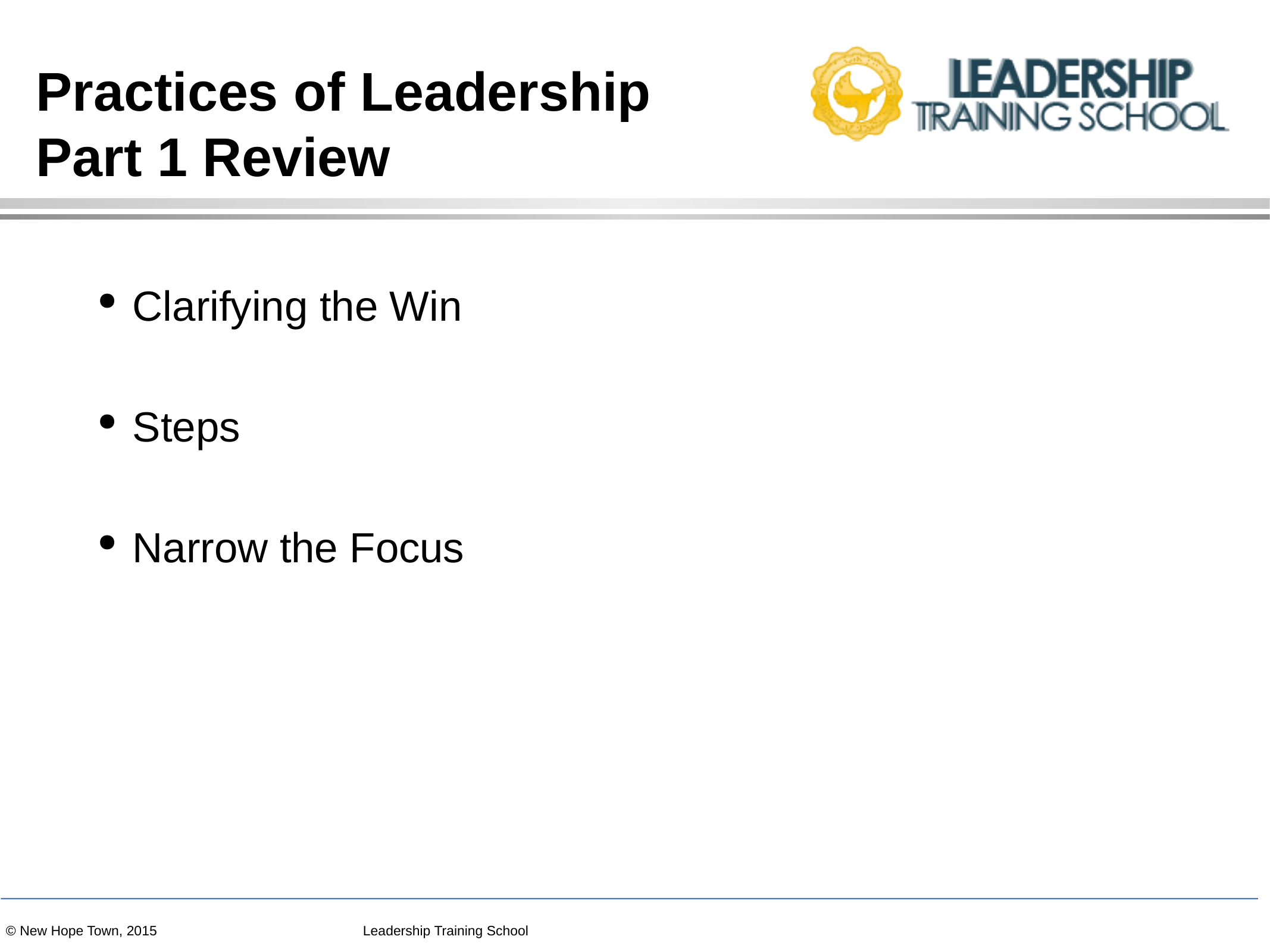

# Practices of Leadership
Part 1 Review
Clarifying the Win

Steps

Narrow the Focus
17